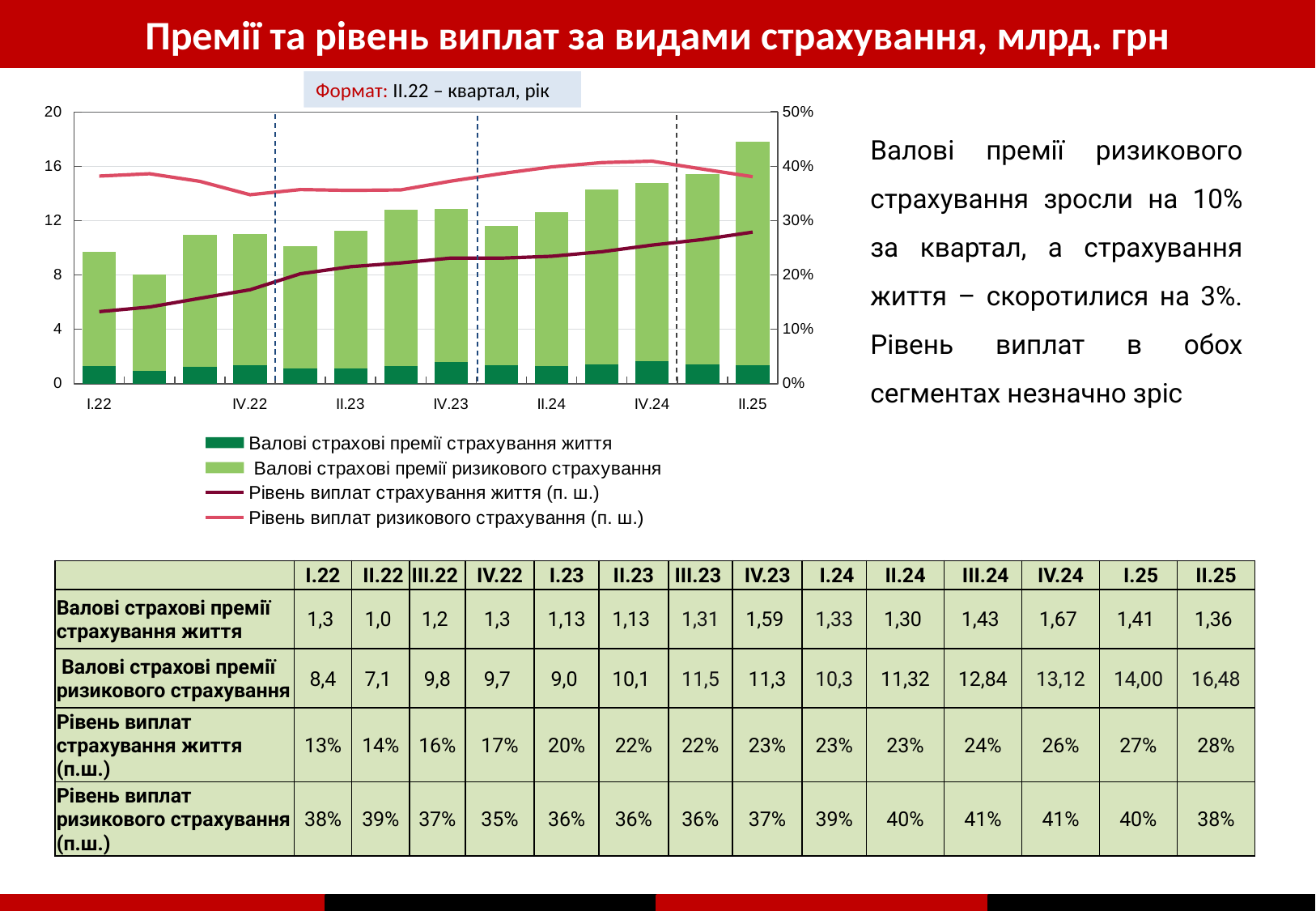

Премії та рівень виплат за видами страхування, млрд. грн
Формат: ІІ.22 – квартал, рік

### Chart

| Category | Валові страхові премії страхування життя |  Валові страхові премії ризикового страхування  | Рівень виплат страхування життя (п. ш.) | Рівень виплат ризикового страхування (п. ш.) |
|---|---|---|---|---|
| I.22 | 1.3 | 8.38 | 0.1325 | 0.382 |
|  | 0.95 | 7.07 | 0.141 | 0.3863 |
|  | 1.22 | 9.75 | 0.1571 | 0.3723 |
| ІV.22 | 1.34 | 9.65 | 0.1728 | 0.3477 |
|  | 1.13 | 8.98 | 0.2022 | 0.3572 |
| IІ.23 | 1.13 | 10.11 | 0.2152 | 0.3557 |
|  | 1.31 | 11.48 | 0.2222 | 0.3566 |
| ІV.23 | 1.59 | 11.28 | 0.2312 | 0.3728 |
|  | 1.33 | 10.26 | 0.231 | 0.3866 |
| IІ.24 | 1.3 | 11.32 | 0.2344 | 0.3989 |
|  | 1.43 | 12.84 | 0.2428 | 0.4068 |
| ІV.24 | 1.67 | 13.12 | 0.255 | 0.4095 |
|  | 1.41 | 14.0 | 0.2652 | 0.395 |
| IІ.25 | 1.36 | 16.48 | 0.2789 | 0.3809 |
Валові премії ризикового страхування зросли на 10% за квартал, а страхування життя – скоротилися на 3%. Рівень виплат в обох сегментах незначно зріс
|  | I.22 | II.22 | III.22 | ІV.22 | I.23 | IІ.23 | IІI.23 | ІV.23 | I.24 | IІ.24 | IІI.24 | ІV.24 | I.25 | IІ.25 |
| --- | --- | --- | --- | --- | --- | --- | --- | --- | --- | --- | --- | --- | --- | --- |
| Валові страхові премії страхування життя | 1,3 | 1,0 | 1,2 | 1,3 | 1,13 | 1,13 | 1,31 | 1,59 | 1,33 | 1,30 | 1,43 | 1,67 | 1,41 | 1,36 |
| Валові страхові премії ризикового страхування | 8,4 | 7,1 | 9,8 | 9,7 | 9,0 | 10,1 | 11,5 | 11,3 | 10,3 | 11,32 | 12,84 | 13,12 | 14,00 | 16,48 |
| Рівень виплат страхування життя (п.ш.) | 13% | 14% | 16% | 17% | 20% | 22% | 22% | 23% | 23% | 23% | 24% | 26% | 27% | 28% |
| Рівень виплат ризикового страхування (п.ш.) | 38% | 39% | 37% | 35% | 36% | 36% | 36% | 37% | 39% | 40% | 41% | 41% | 40% | 38% |